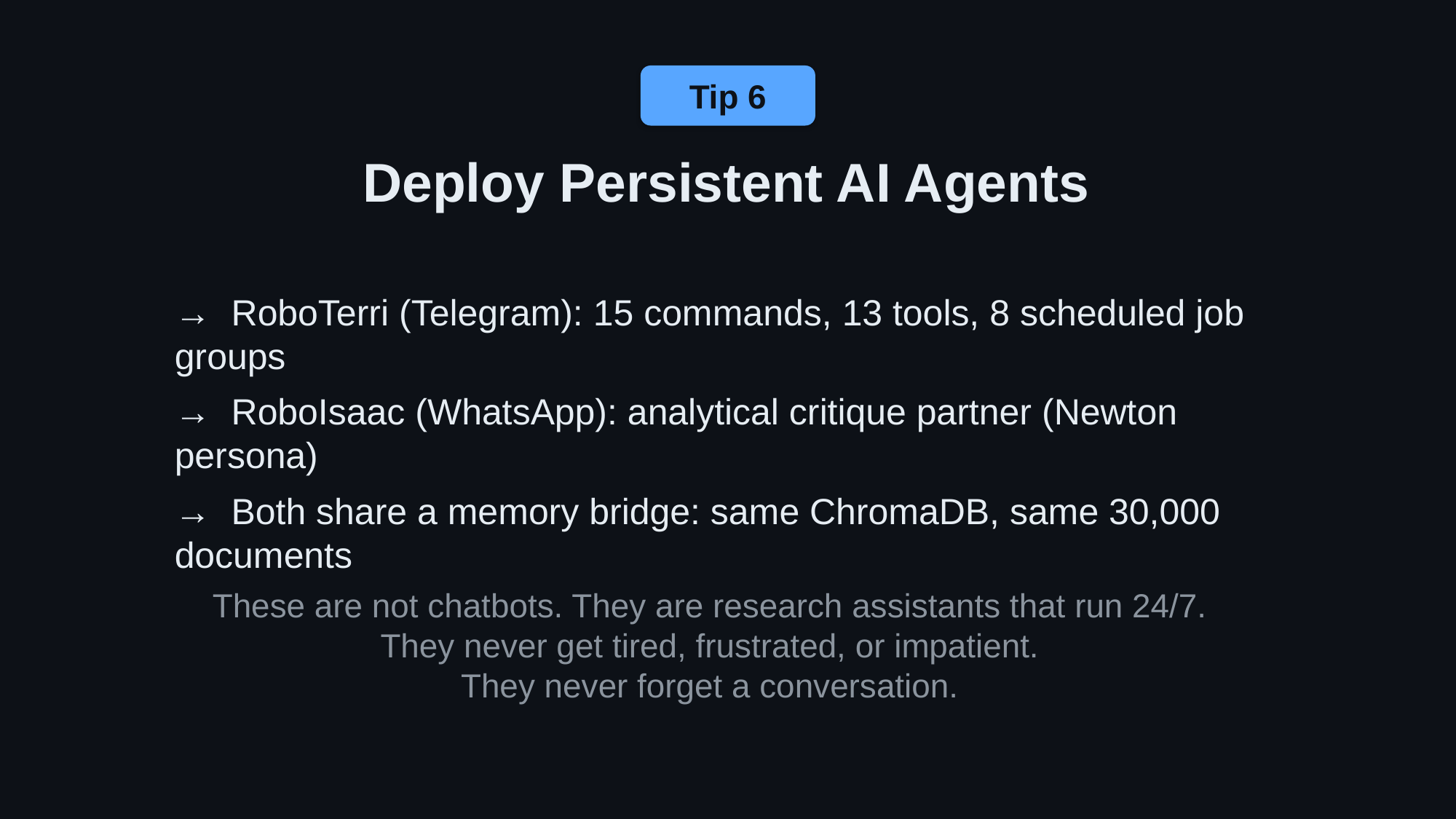

Tip 6
Deploy Persistent AI Agents
→  RoboTerri (Telegram): 15 commands, 13 tools, 8 scheduled job groups
→  RoboIsaac (WhatsApp): analytical critique partner (Newton persona)
→  Both share a memory bridge: same ChromaDB, same 30,000 documents
These are not chatbots. They are research assistants that run 24/7.
They never get tired, frustrated, or impatient.
They never forget a conversation.